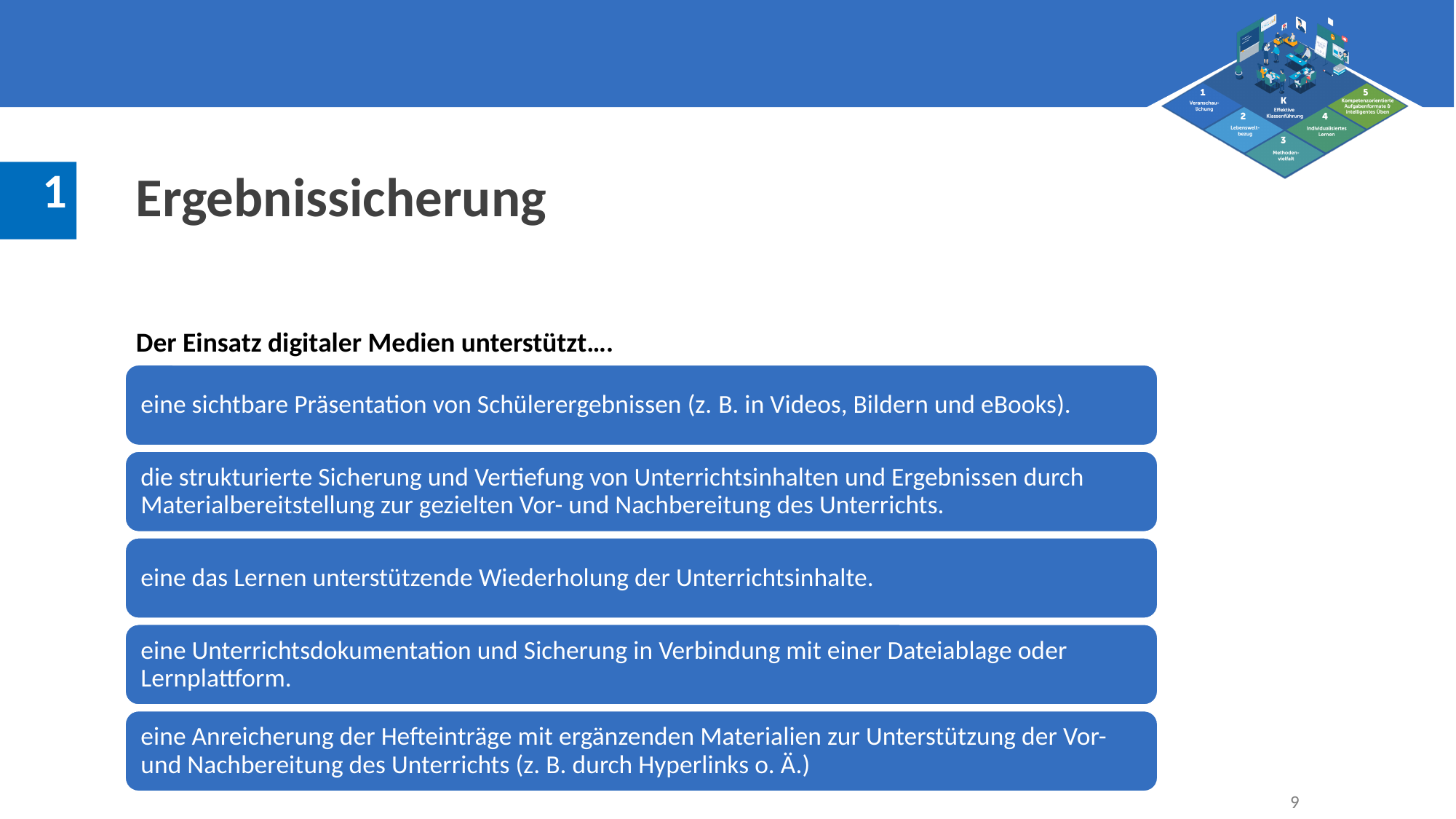

Ergebnissicherung
Der Einsatz digitaler Medien unterstützt….

eine sichtbare Präsentation von Schülerergebnissen (z. B. in Videos, Bildern und eBooks).
die strukturierte Sicherung und Vertiefung von Unterrichtsinhalten und Ergebnissen durch Materialbereitstellung zur gezielten Vor- und Nachbereitung des Unterrichts.
eine das Lernen unterstützende Wiederholung der Unterrichtsinhalte.
eine Unterrichtsdokumentation und Sicherung in Verbindung mit einer Dateiablage oder Lernplattform.
eine Anreicherung der Hefteinträge mit ergänzenden Materialien zur Unterstützung der Vor- und Nachbereitung des Unterrichts (z. B. durch Hyperlinks o. Ä.)
9